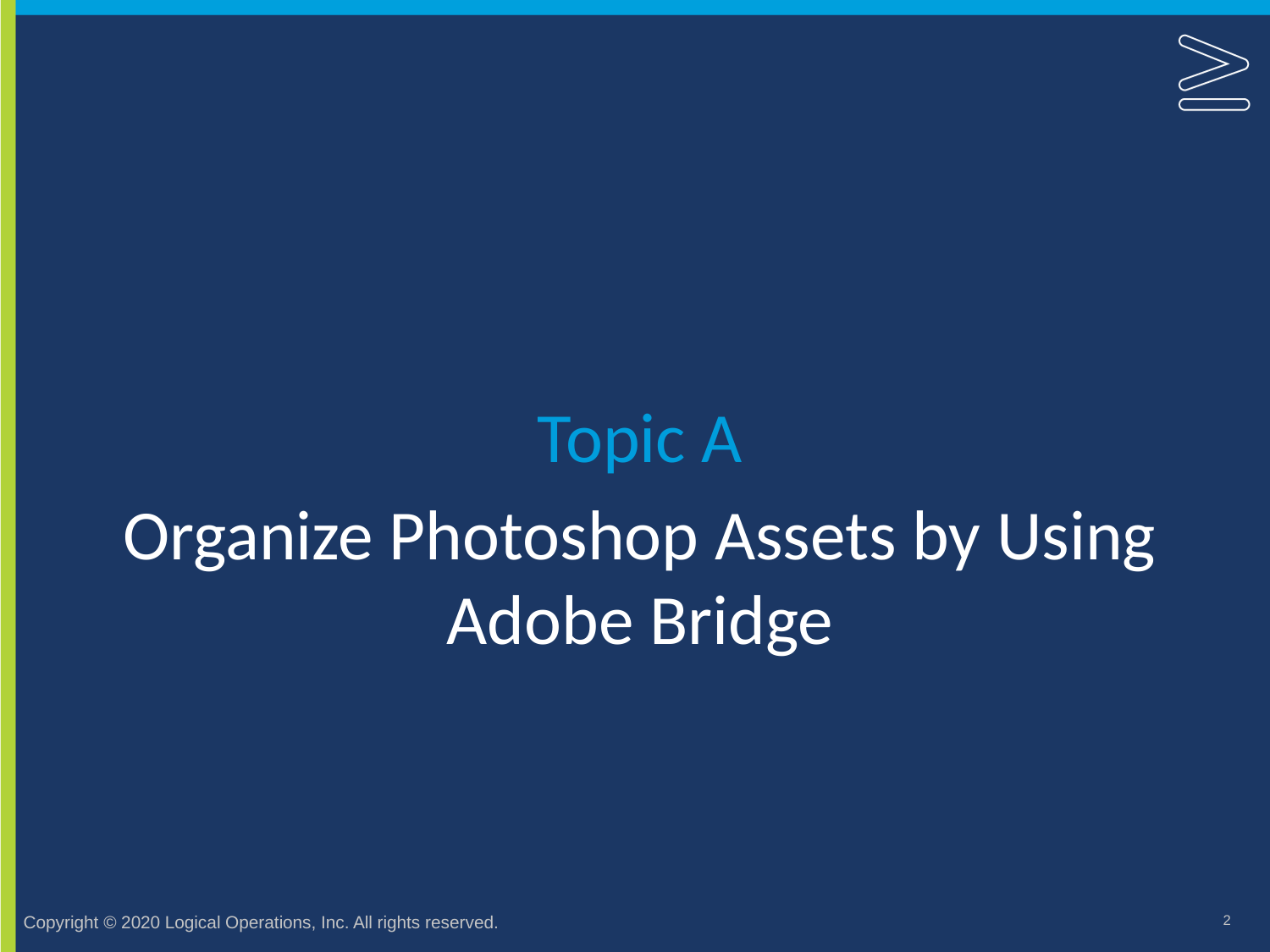

Topic A
# Organize Photoshop Assets by Using Adobe Bridge
2